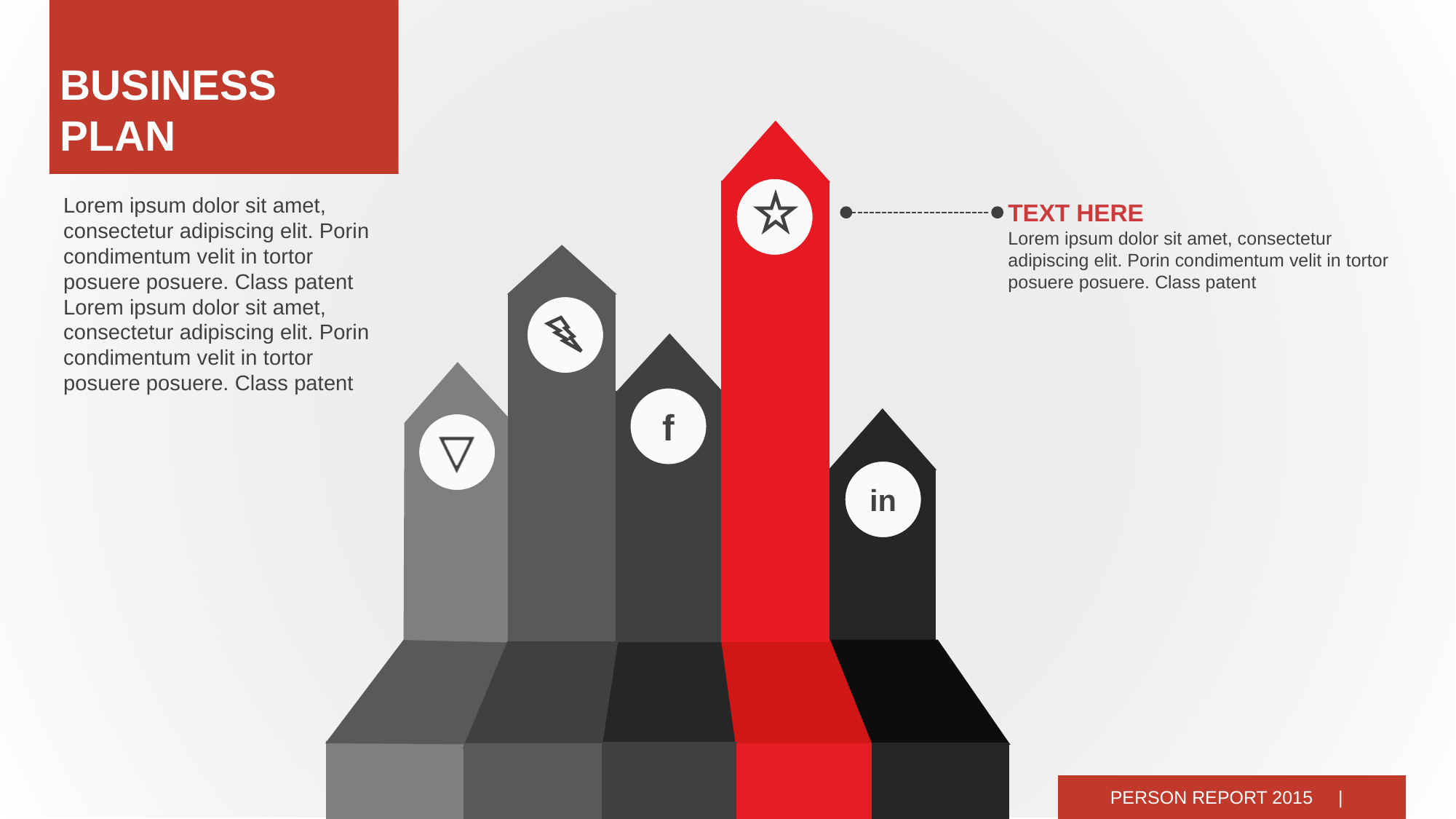

BUSINESS
PLAN

Lorem ipsum dolor sit amet, consectetur adipiscing elit. Porin condimentum velit in tortor posuere posuere. Class patent Lorem ipsum dolor sit amet, consectetur adipiscing elit. Porin condimentum velit in tortor posuere posuere. Class patent
TEXT HERE
Lorem ipsum dolor sit amet, consectetur adipiscing elit. Porin condimentum velit in tortor posuere posuere. Class patent

f

in

PERSON REPORT 2015     |